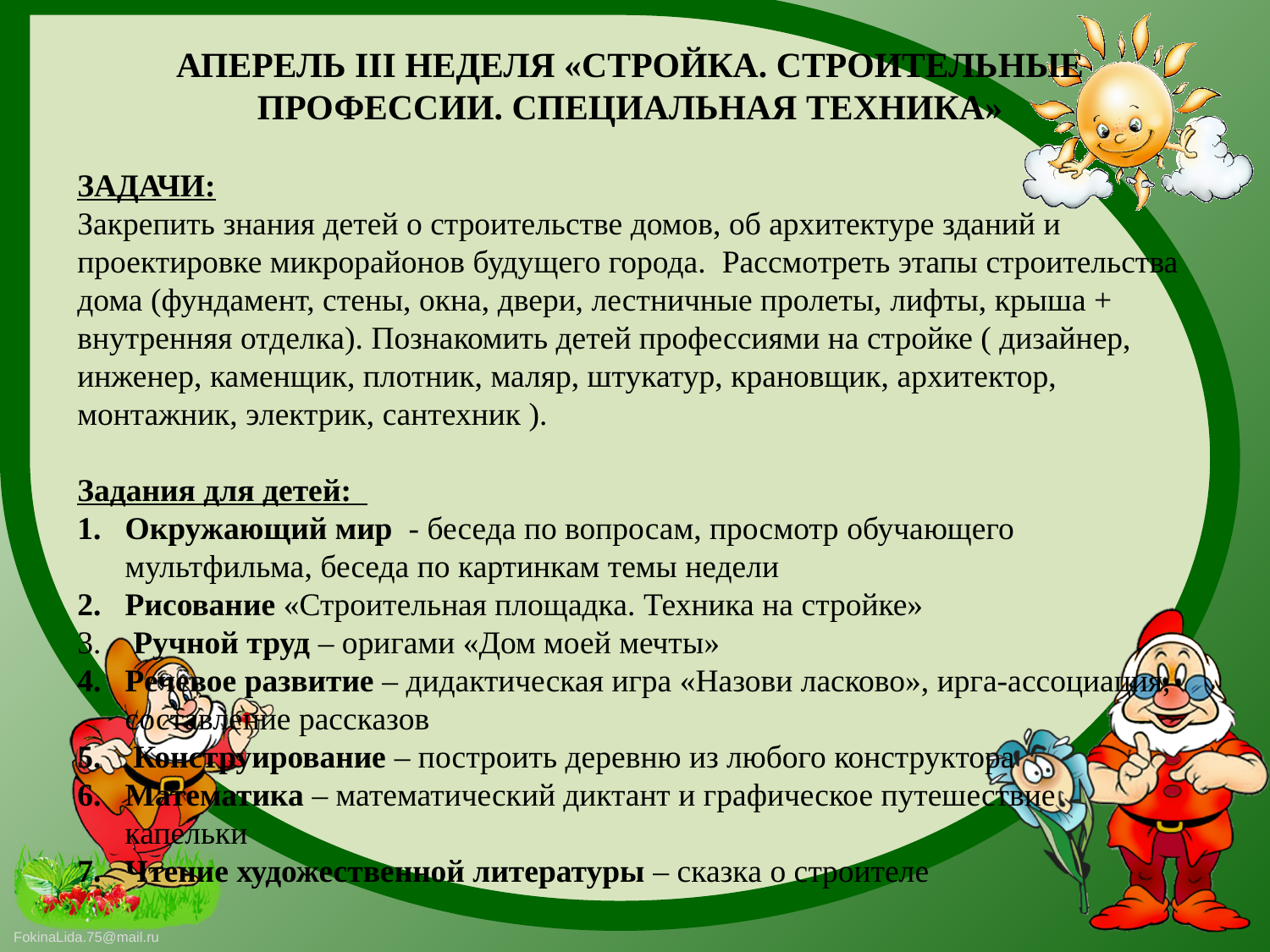

АПЕРЕЛЬ III НЕДЕЛЯ «СТРОЙКА. СТРОИТЕЛЬНЫЕ ПРОФЕССИИ. СПЕЦИАЛЬНАЯ ТЕХНИКА»

ЗАДАЧИ:
Закрепить знания детей о строительстве домов, об архитектуре зданий и проектировке микрорайонов будущего города.  Рассмотреть этапы строительства дома (фундамент, стены, окна, двери, лестничные пролеты, лифты, крыша + внутренняя отделка). Познакомить детей профессиями на стройке ( дизайнер, инженер, каменщик, плотник, маляр, штукатур, крановщик, архитектор, монтажник, электрик, сантехник ).

Задания для детей:
Окружающий мир  - беседа по вопросам, просмотр обучающего мультфильма, беседа по картинкам темы недели
Рисование «Строительная площадка. Техника на стройке»
 Ручной труд – оригами «Дом моей мечты»
Речевое развитие – дидактическая игра «Назови ласково», ирга-ассоциация, составление рассказов
 Конструирование – построить деревню из любого конструктора
Математика – математический диктант и графическое путешествие капельки
Чтение художественной литературы – сказка о строителе